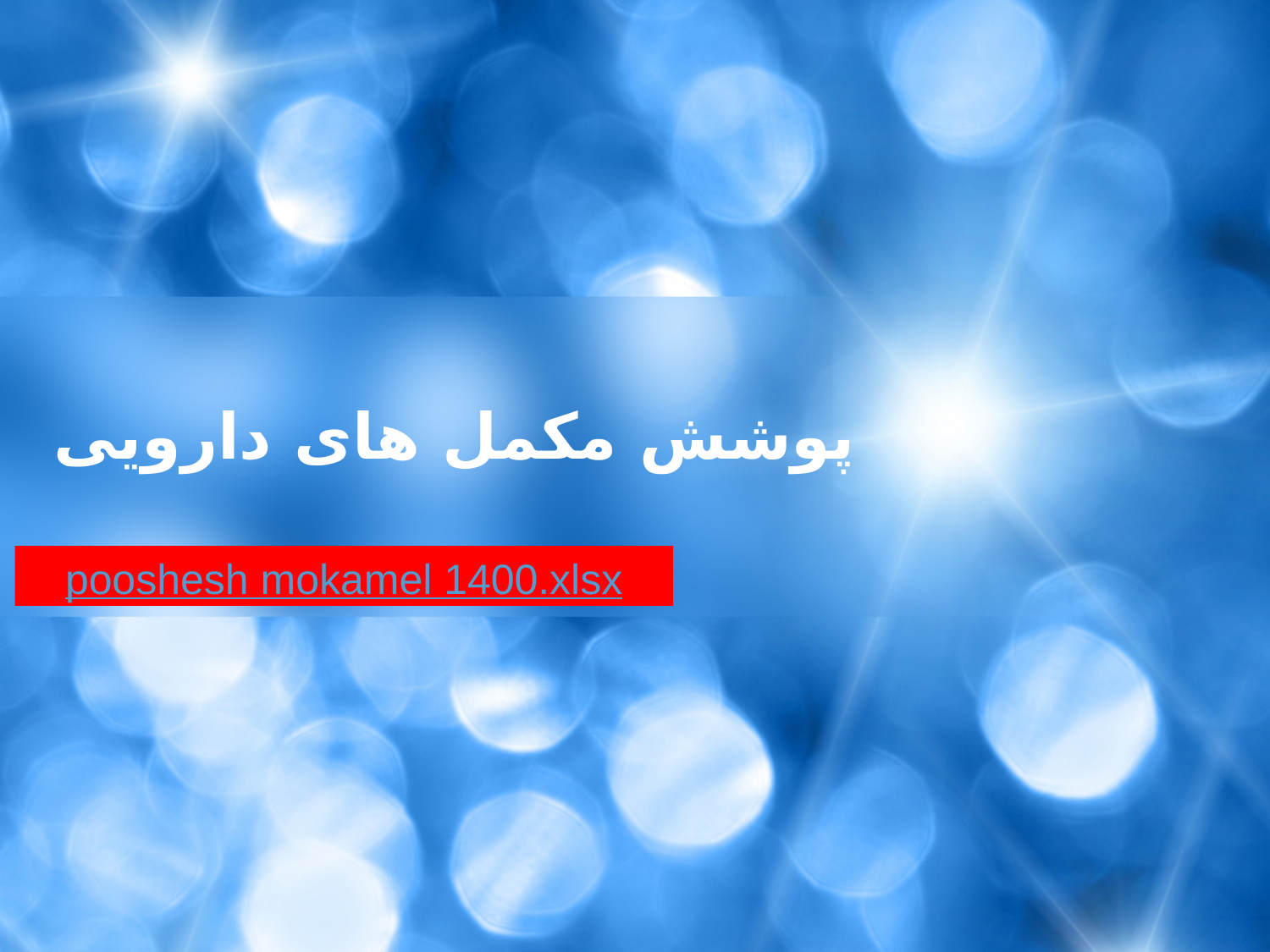

# پوشش مکمل های دارویی
pooshesh mokamel 1400.xlsx